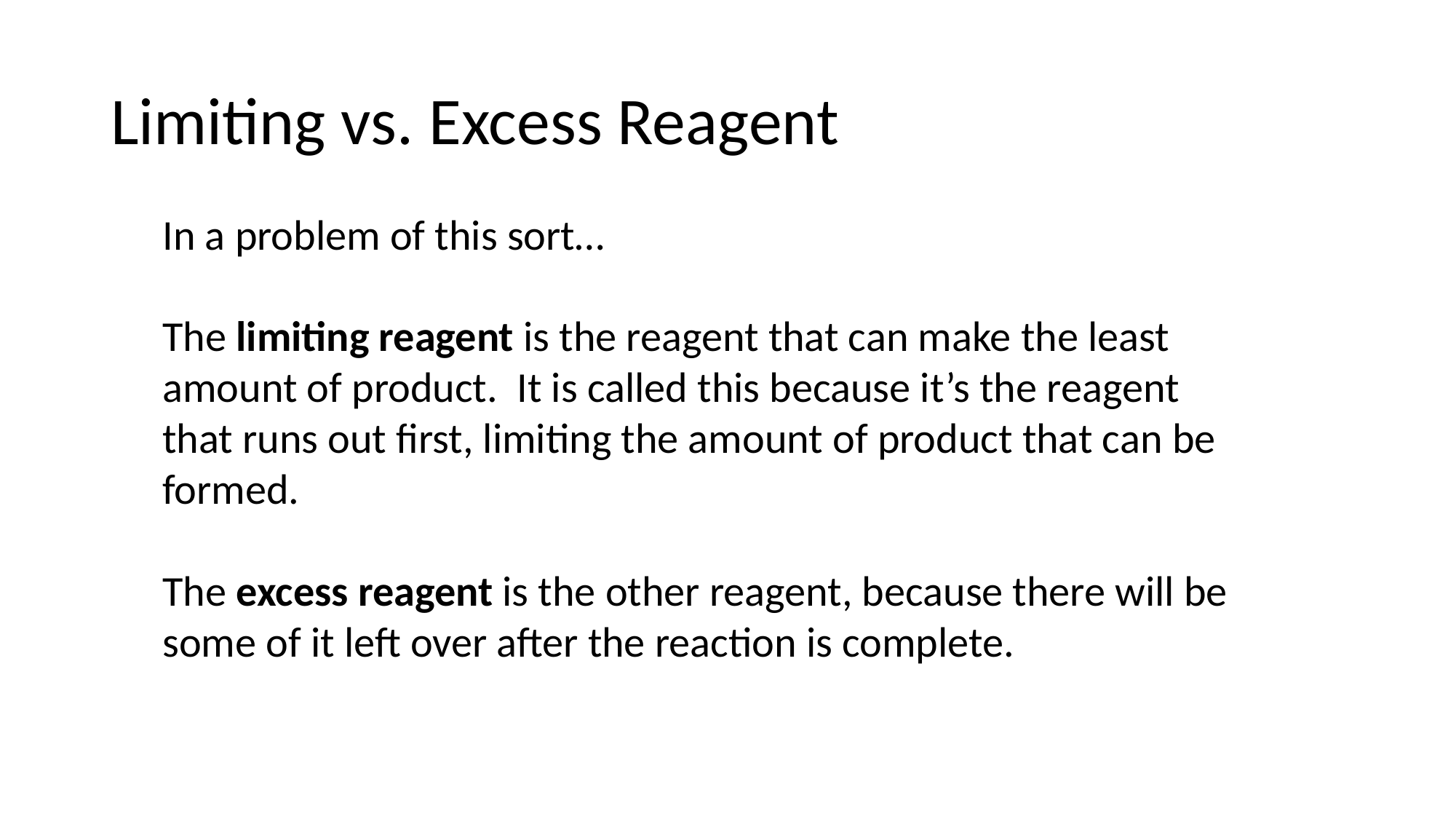

# Limiting vs. Excess Reagent
In a problem of this sort…

The limiting reagent is the reagent that can make the least amount of product.  It is called this because it’s the reagent that runs out first, limiting the amount of product that can be formed.

The excess reagent is the other reagent, because there will be some of it left over after the reaction is complete.